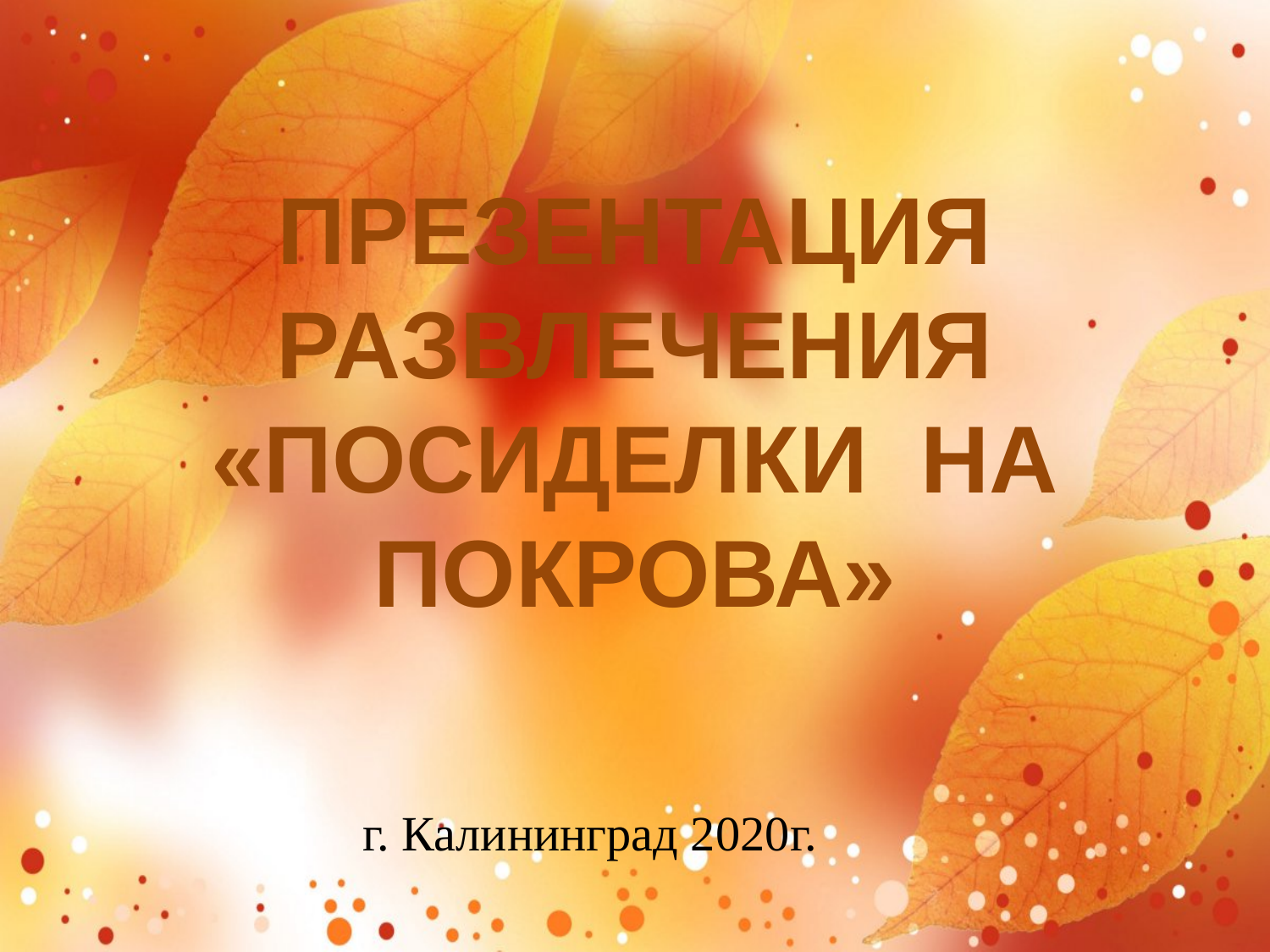

# ПРЕЗЕНТАЦИЯ РАЗВЛЕЧЕНИЯ «ПОСИДЕЛКИ  НА ПОКРОВА»

г. Калининград 2020г.